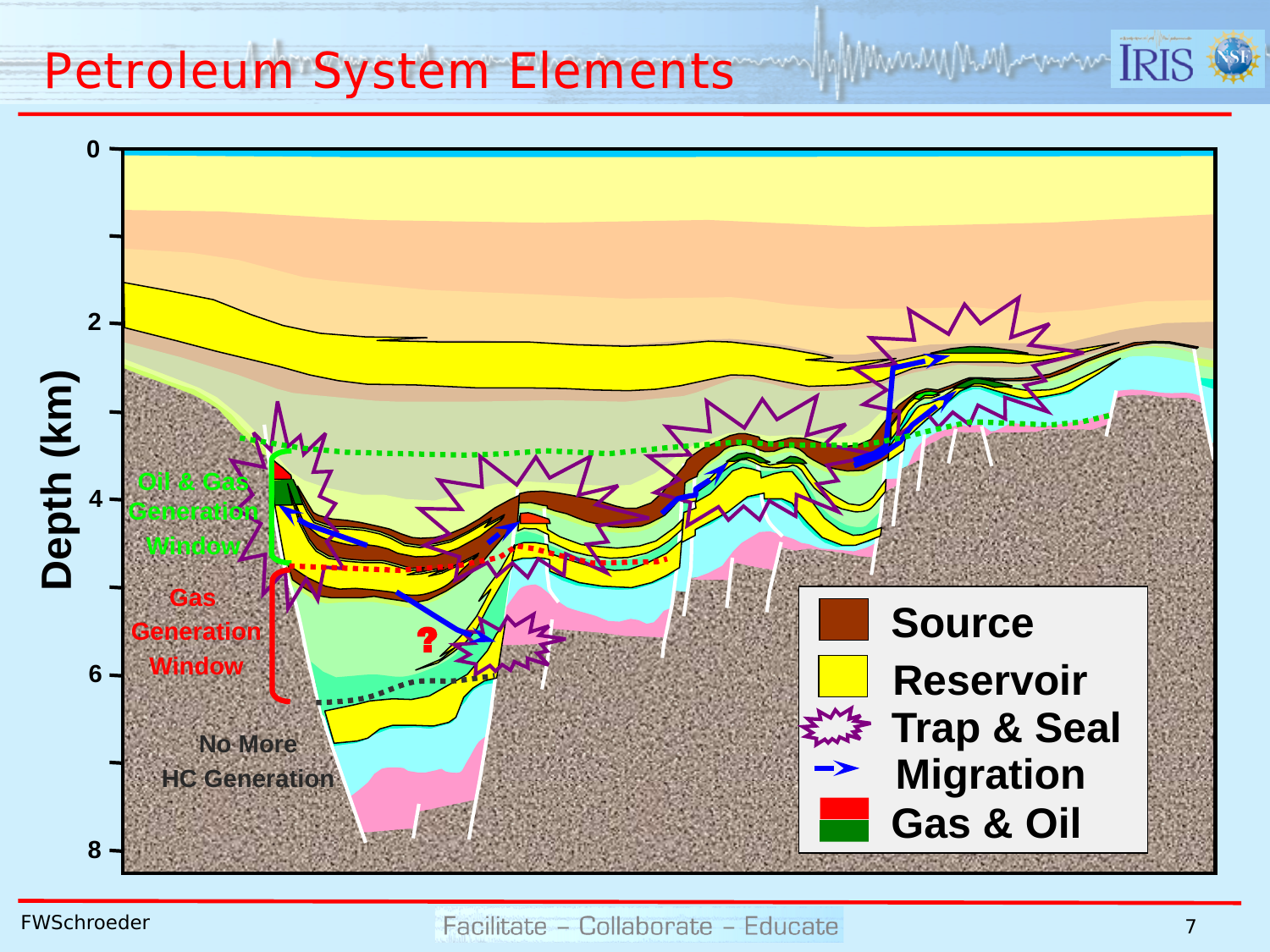

# Petroleum System Elements
0

 Reservoir

 Trap & Seal

2

 Source

 Gas & Oil

?
 Migration

Oil & Gas Generation
Window

Gas
Generation
Window

No More
HC Generation

Depth (km)

4

6

8